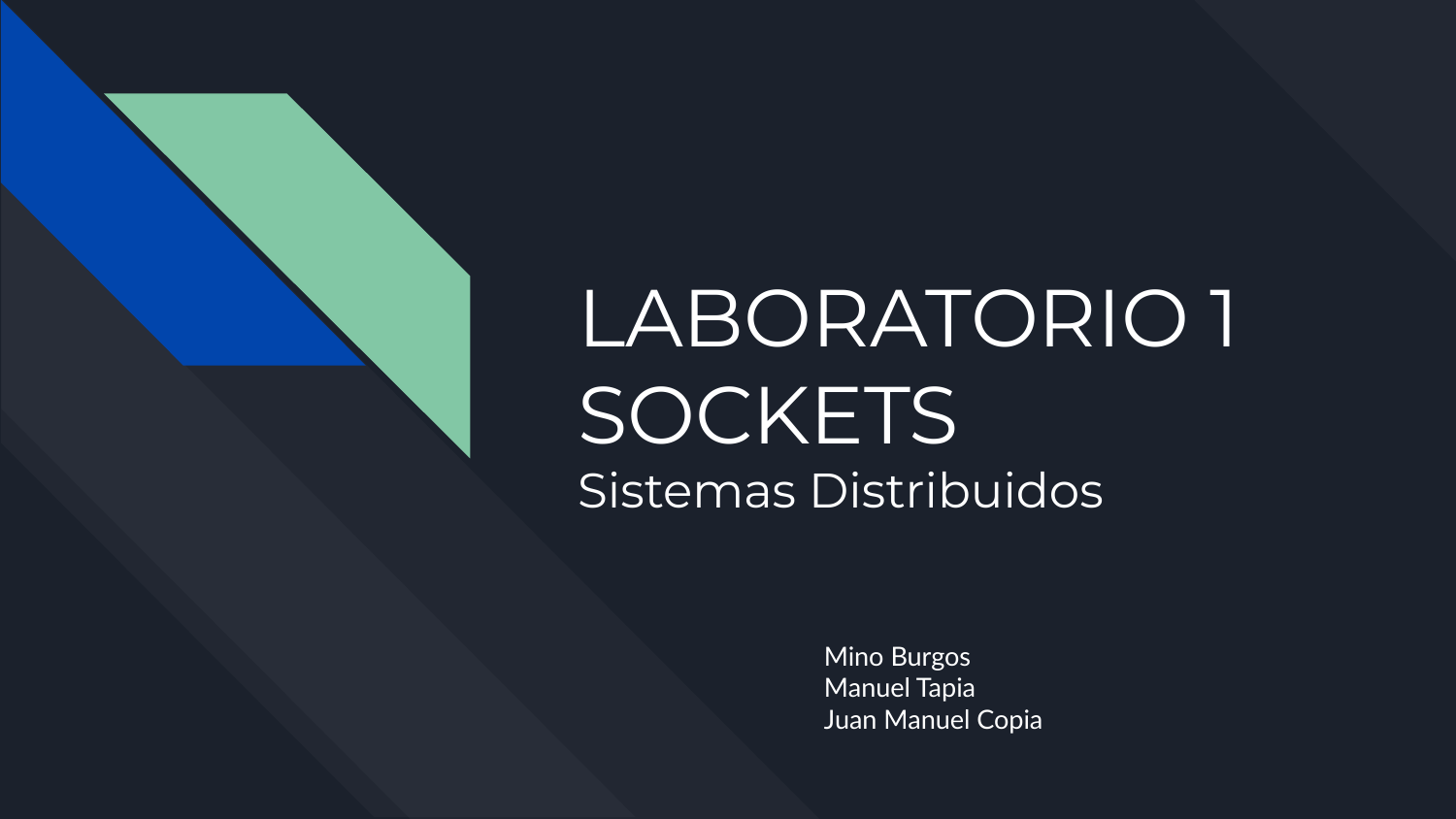

# LABORATORIO 1 SOCKETS
Sistemas Distribuidos
Mino Burgos
Manuel Tapia
Juan Manuel Copia